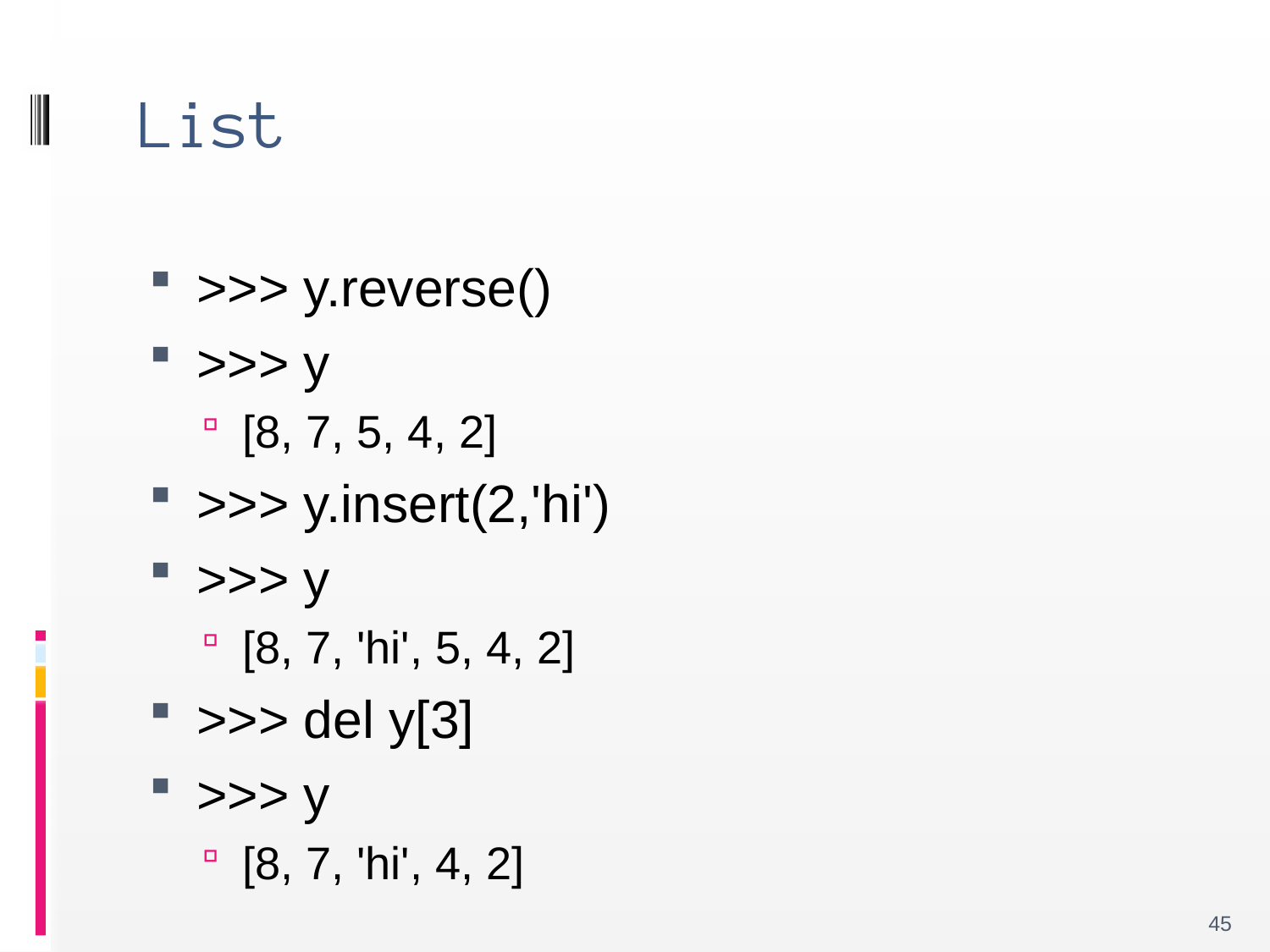

# List
>>> y.reverse()
>>> y
[8, 7, 5, 4, 2]
>>> y.insert(2,'hi')
>>> y
[8, 7, 'hi', 5, 4, 2]
>>> del y[3]
>>> y
[8, 7, 'hi', 4, 2]
45